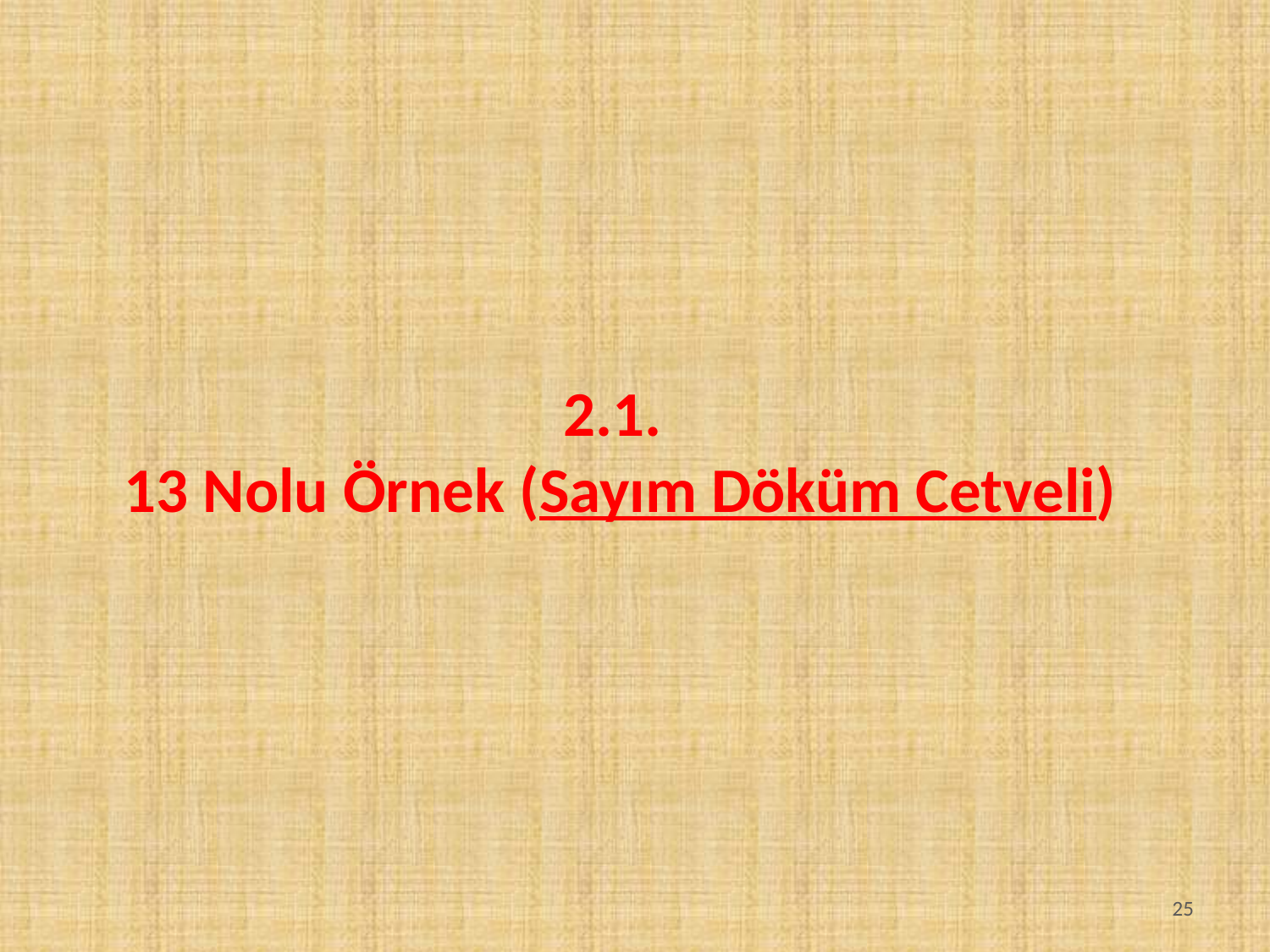

2.1.
13 Nolu Örnek (Sayım Döküm Cetveli)
25